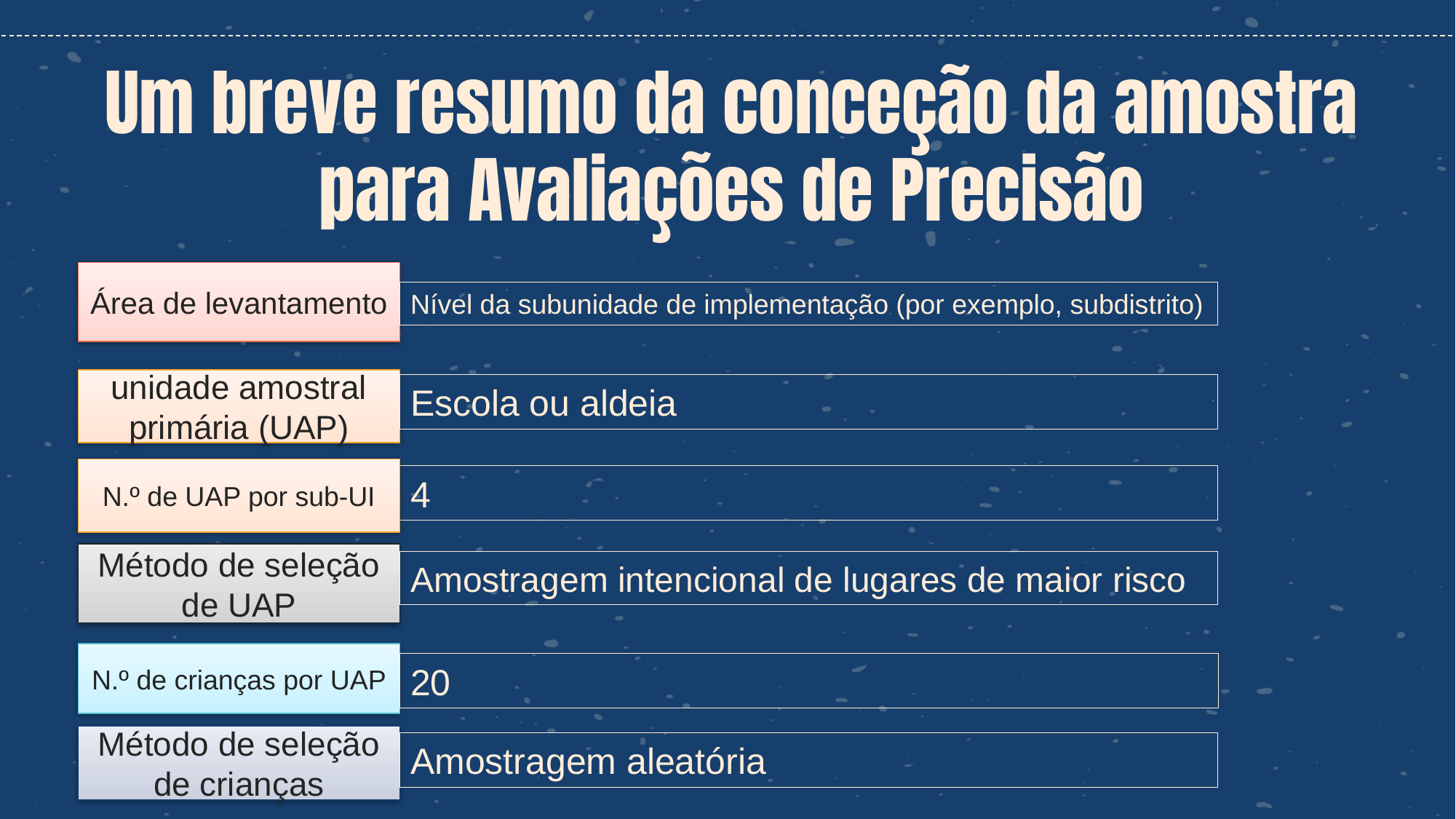

# Um breve resumo da conceção da amostra para Avaliações de Precisão
Área de levantamento
Nível da subunidade de implementação (por exemplo, subdistrito)
unidade amostral primária (UAP)
Escola ou aldeia
N.º de UAP por sub-UI
4
Método de seleção de UAP
Amostragem intencional de lugares de maior risco
N.º de crianças por UAP
20
Método de seleção de crianças
Amostragem aleatória